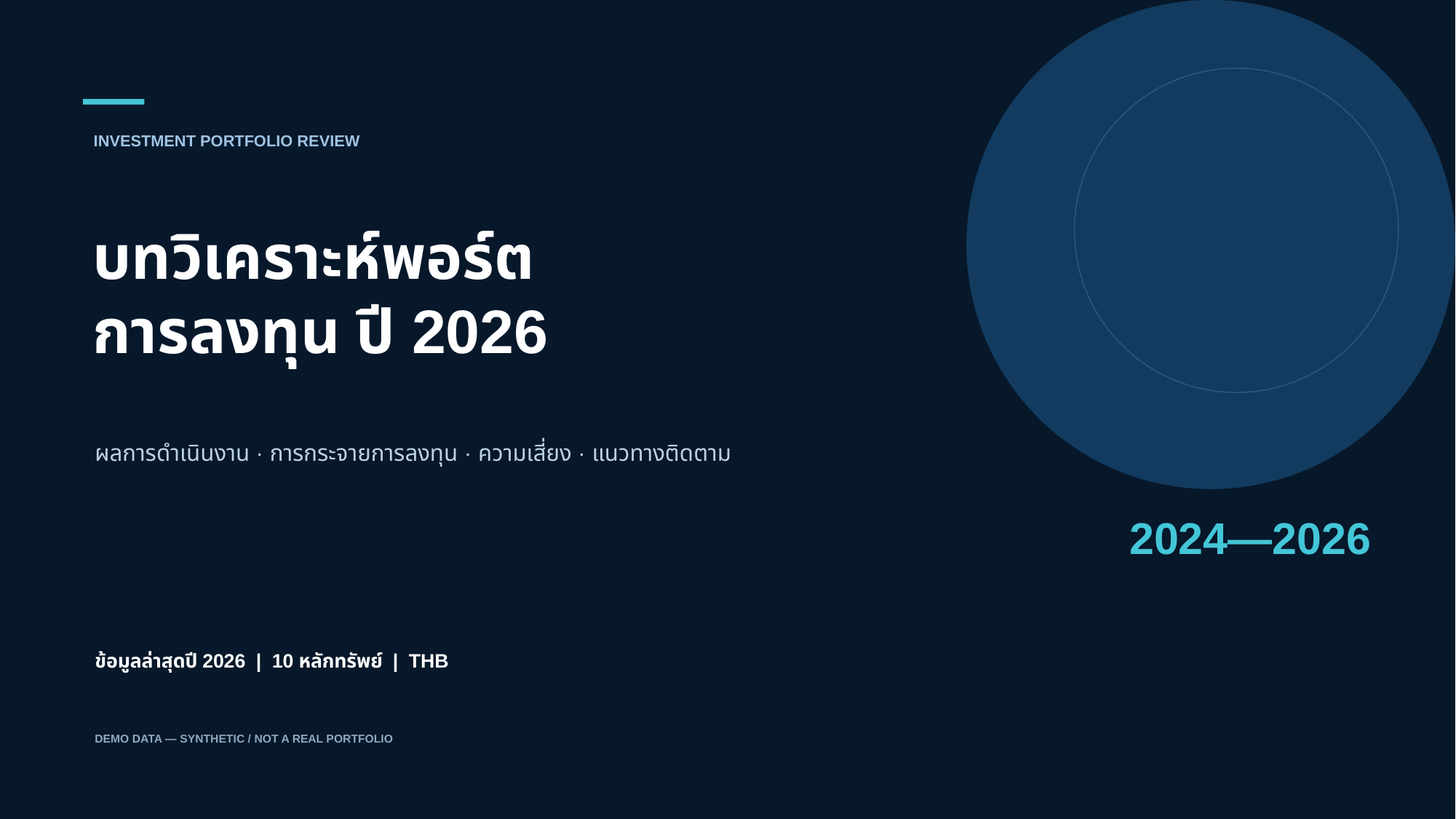

INVESTMENT PORTFOLIO REVIEW
บทวิเคราะห์พอร์ต
การลงทุน ปี 2026
ผลการดำเนินงาน · การกระจายการลงทุน · ความเสี่ยง · แนวทางติดตาม
2024—2026
ข้อมูลล่าสุดปี 2026  |  10 หลักทรัพย์  |  THB
DEMO DATA — SYNTHETIC / NOT A REAL PORTFOLIO